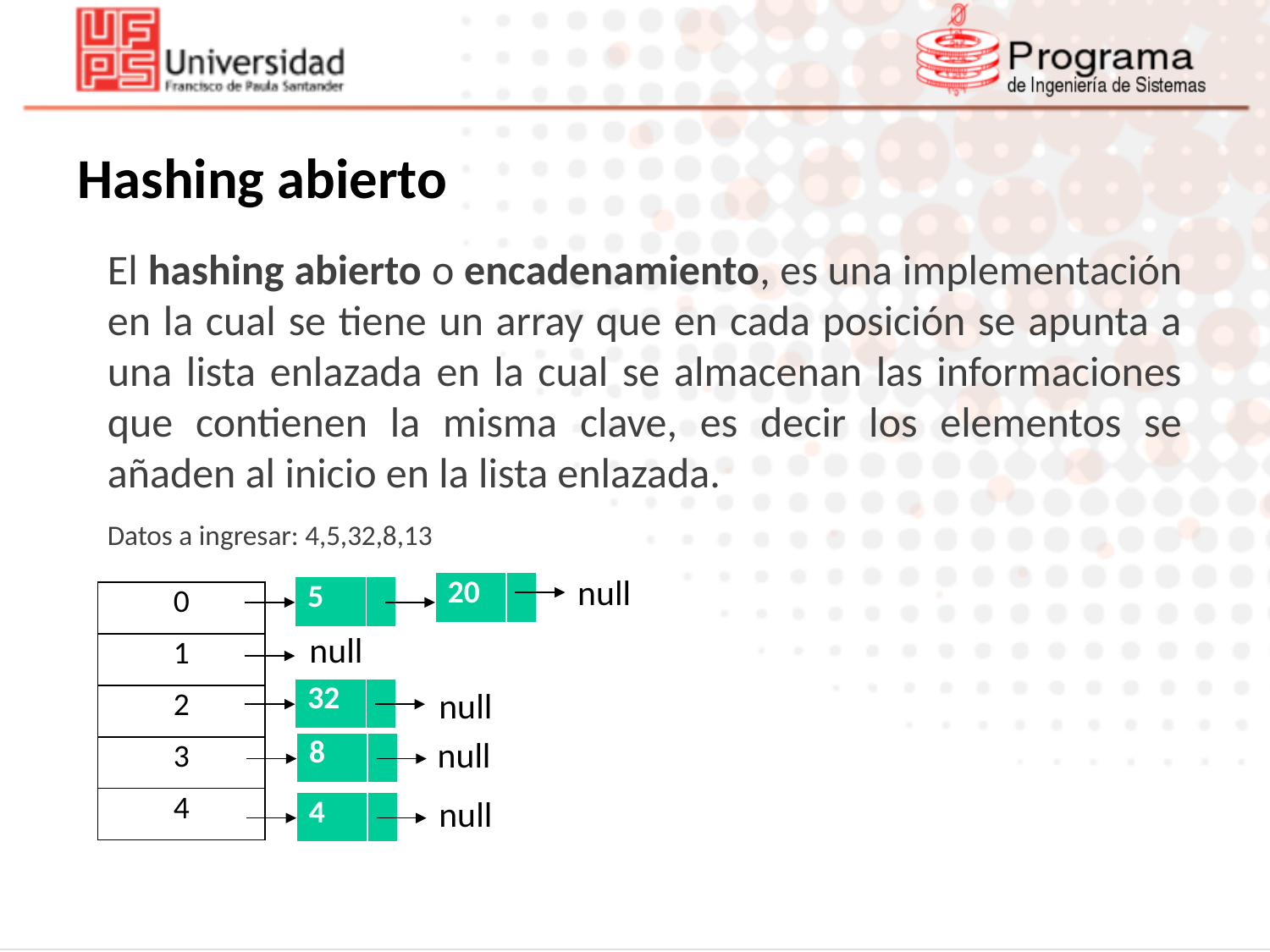

Hashing abierto
El hashing abierto o encadenamiento, es una implementación en la cual se tiene un array que en cada posición se apunta a una lista enlazada en la cual se almacenan las informaciones que contienen la misma clave, es decir los elementos se añaden al inicio en la lista enlazada.

Datos a ingresar: 4,5,32,8,13
null
| 20 |  |
| --- | --- |
| 5 |  |
| --- | --- |
| 0 |
| --- |
| 1 |
| 2 |
| 3 |
| 4 |
null
null
| 32 |  |
| --- | --- |
null
| 8 |  |
| --- | --- |
null
| 4 |  |
| --- | --- |